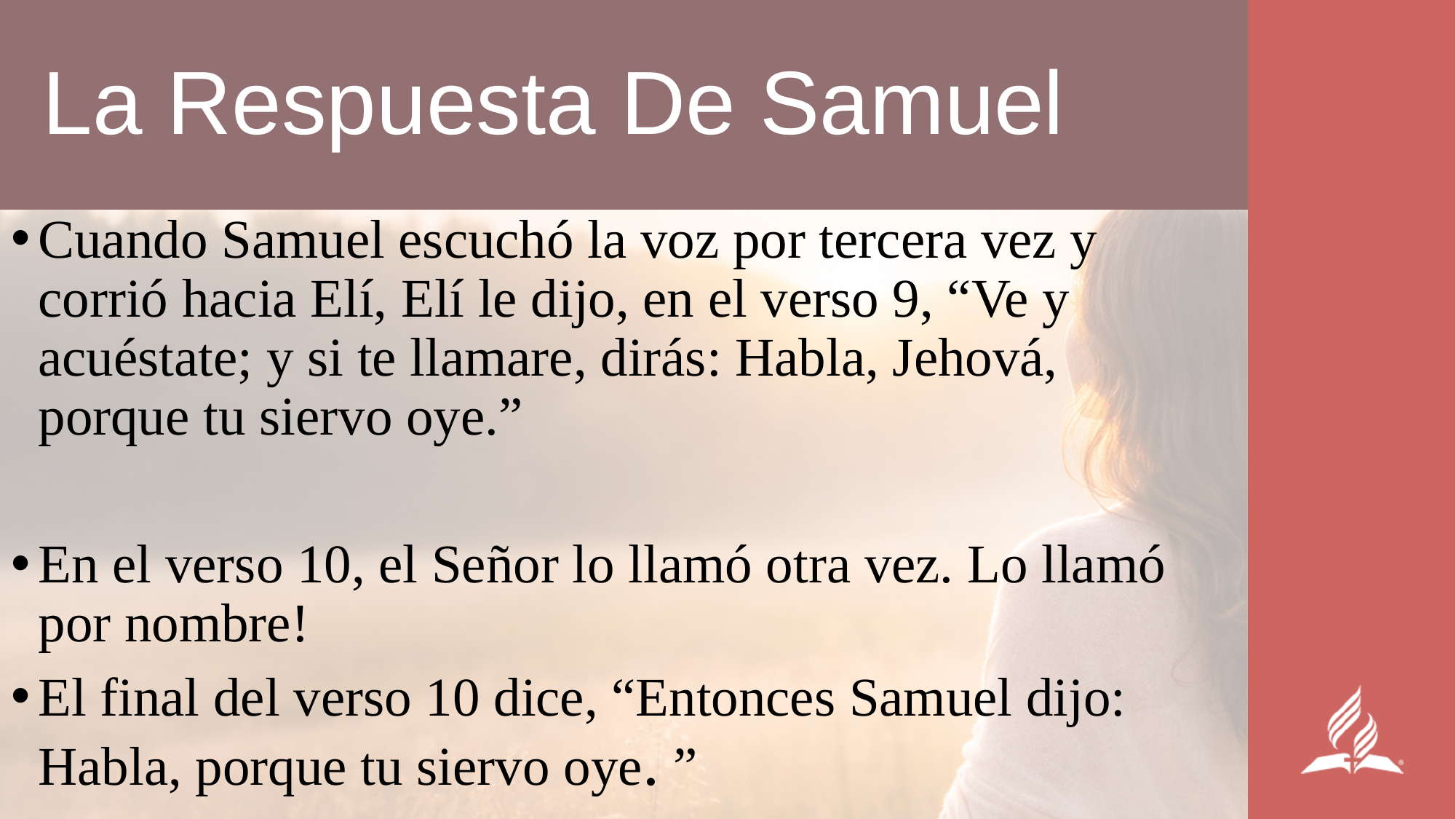

# La Respuesta De Samuel
Cuando Samuel escuchó la voz por tercera vez y corrió hacia Elí, Elí le dijo, en el verso 9, “Ve y acuéstate; y si te llamare, dirás: Habla, Jehová, porque tu siervo oye.”

En el verso 10, el Señor lo llamó otra vez. Lo llamó por nombre!
El final del verso 10 dice, “Entonces Samuel dijo: Habla, porque tu siervo oye. ”